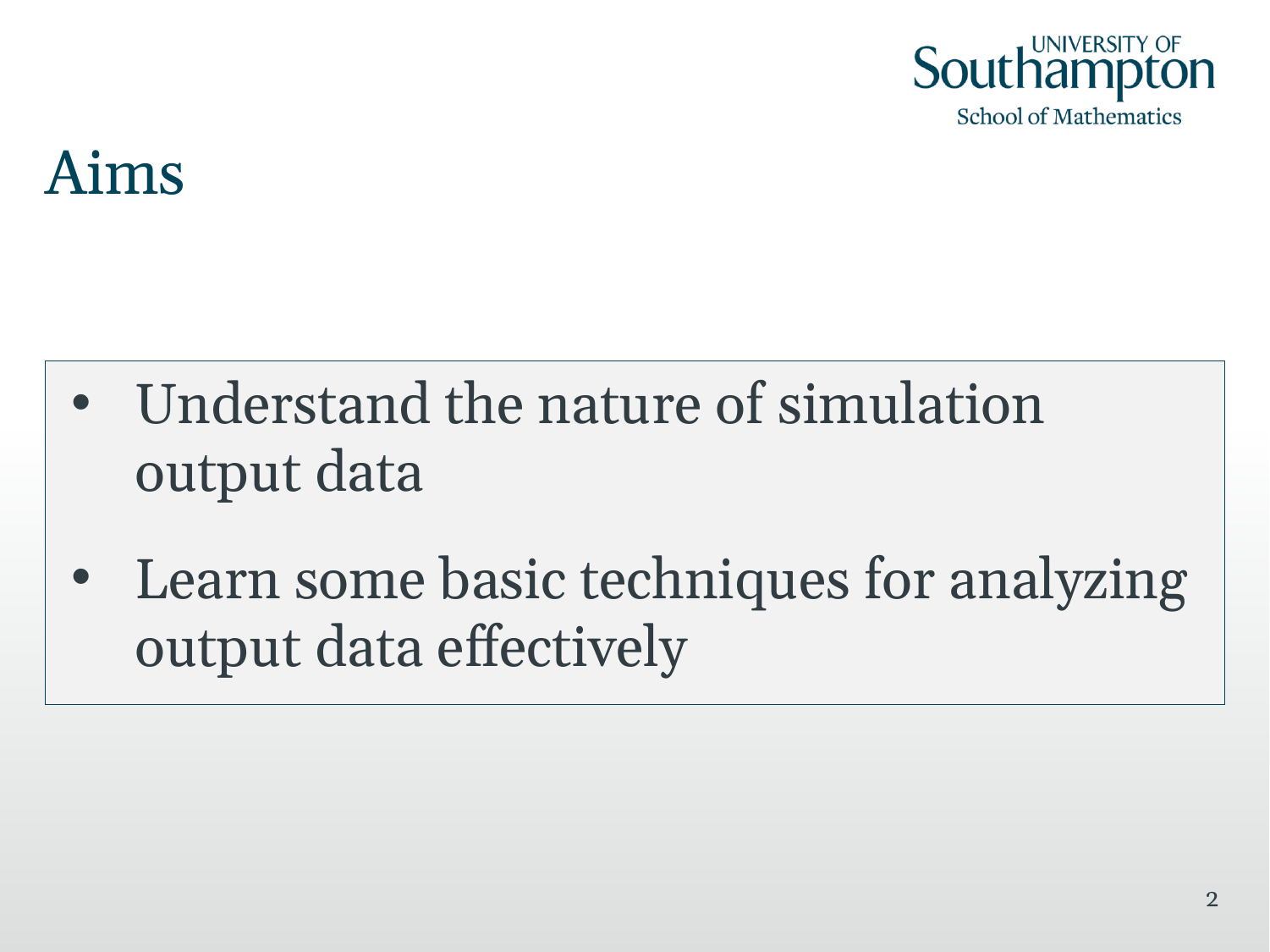

# Aims
Understand the nature of simulation output data
Learn some basic techniques for analyzing output data effectively
2